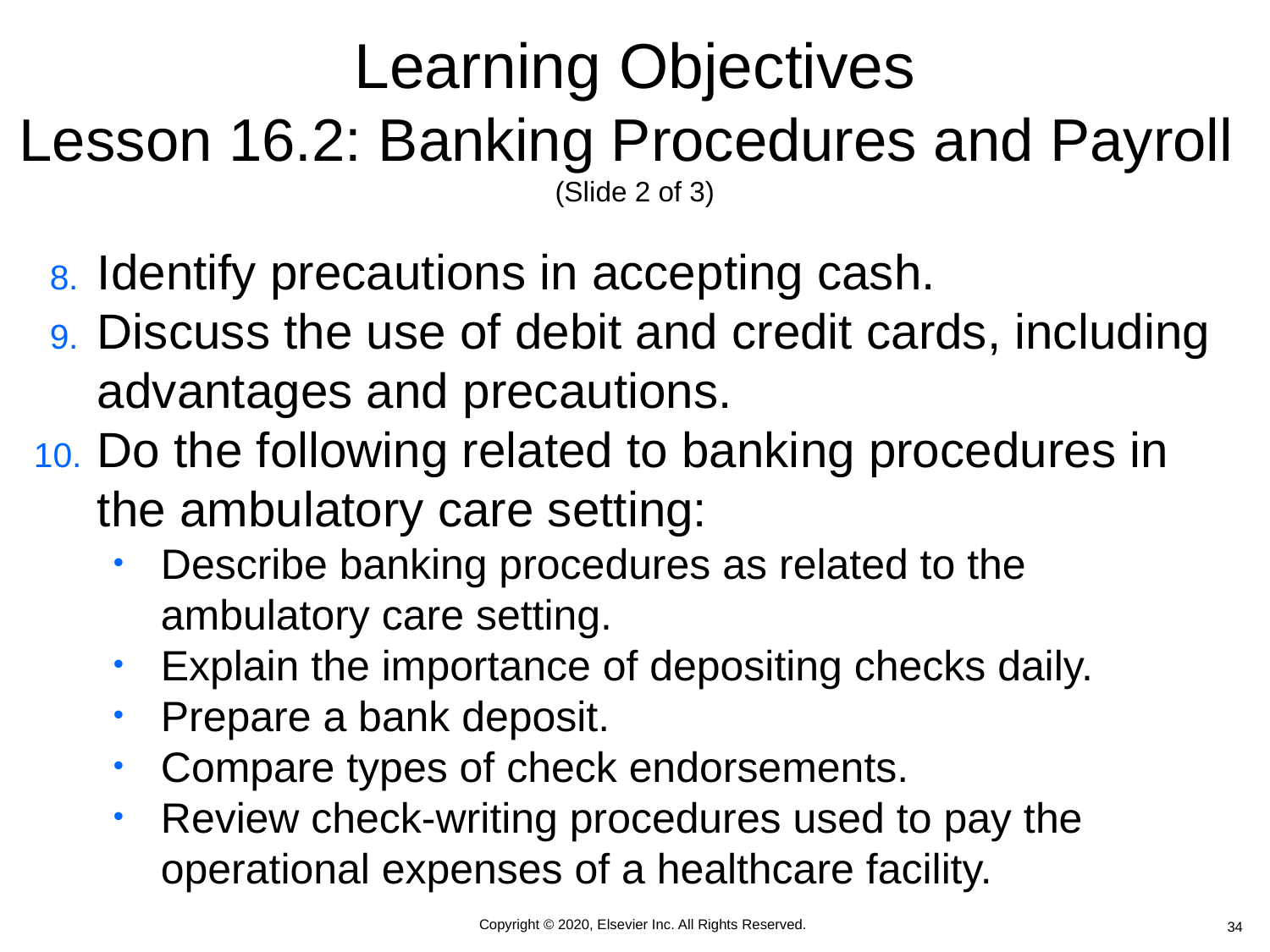

# Learning Objectives Lesson 16.2: Banking Procedures and Payroll (Slide 2 of 3)
Identify precautions in accepting cash.
Discuss the use of debit and credit cards, including advantages and precautions.
Do the following related to banking procedures in the ambulatory care setting:
Describe banking procedures as related to the ambulatory care setting.
Explain the importance of depositing checks daily.
Prepare a bank deposit.
Compare types of check endorsements.
Review check-writing procedures used to pay the operational expenses of a healthcare facility.